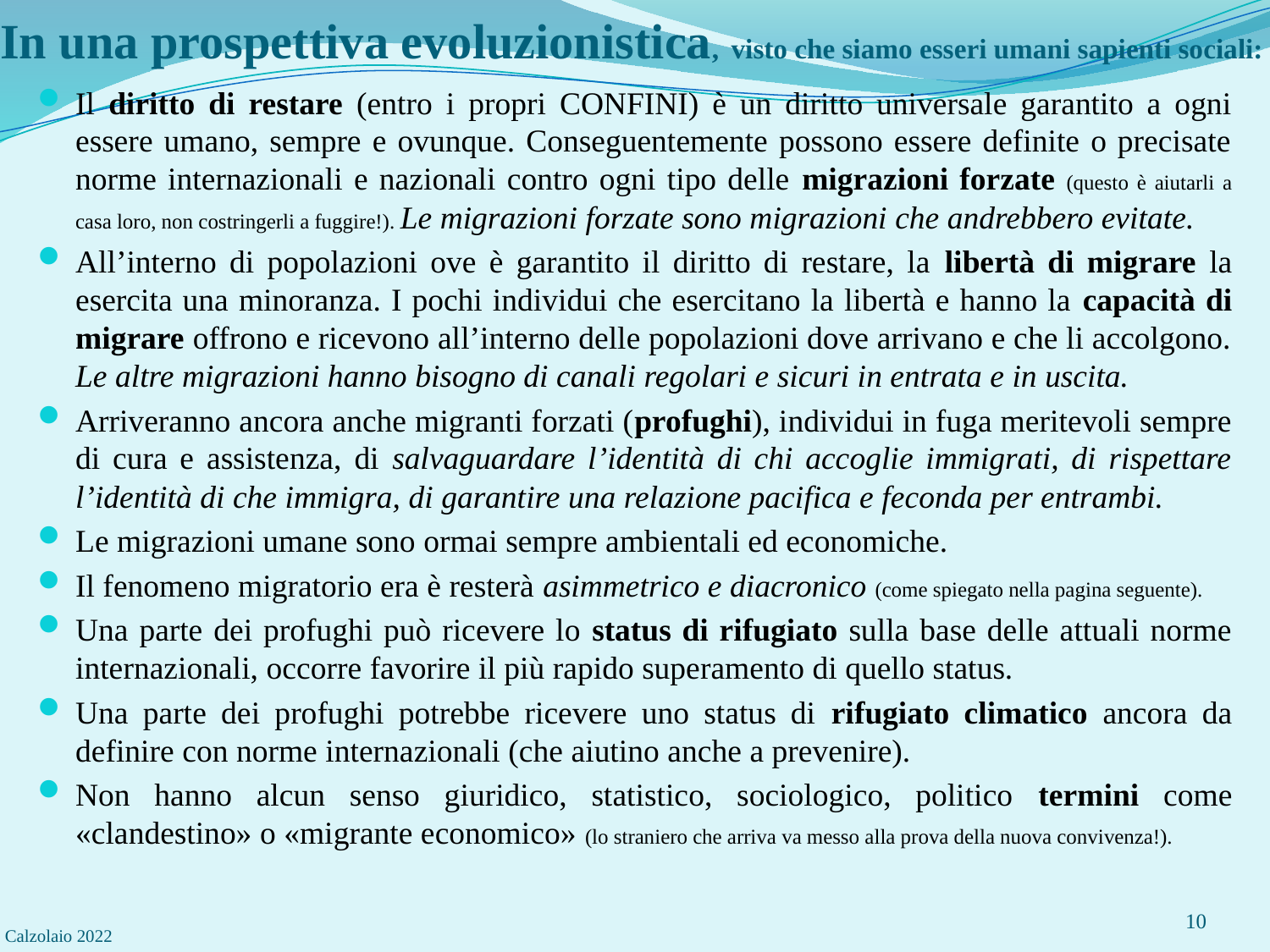

# In una prospettiva evoluzionistica, visto che siamo esseri umani sapienti sociali:
Il diritto di restare (entro i propri CONFINI) è un diritto universale garantito a ogni essere umano, sempre e ovunque. Conseguentemente possono essere definite o precisate norme internazionali e nazionali contro ogni tipo delle migrazioni forzate (questo è aiutarli a casa loro, non costringerli a fuggire!). Le migrazioni forzate sono migrazioni che andrebbero evitate.
All’interno di popolazioni ove è garantito il diritto di restare, la libertà di migrare la esercita una minoranza. I pochi individui che esercitano la libertà e hanno la capacità di migrare offrono e ricevono all’interno delle popolazioni dove arrivano e che li accolgono. Le altre migrazioni hanno bisogno di canali regolari e sicuri in entrata e in uscita.
Arriveranno ancora anche migranti forzati (profughi), individui in fuga meritevoli sempre di cura e assistenza, di salvaguardare l’identità di chi accoglie immigrati, di rispettare l’identità di che immigra, di garantire una relazione pacifica e feconda per entrambi.
Le migrazioni umane sono ormai sempre ambientali ed economiche.
Il fenomeno migratorio era è resterà asimmetrico e diacronico (come spiegato nella pagina seguente).
Una parte dei profughi può ricevere lo status di rifugiato sulla base delle attuali norme internazionali, occorre favorire il più rapido superamento di quello status.
Una parte dei profughi potrebbe ricevere uno status di rifugiato climatico ancora da definire con norme internazionali (che aiutino anche a prevenire).
Non hanno alcun senso giuridico, statistico, sociologico, politico termini come «clandestino» o «migrante economico» (lo straniero che arriva va messo alla prova della nuova convivenza!).

10
Calzolaio 2022